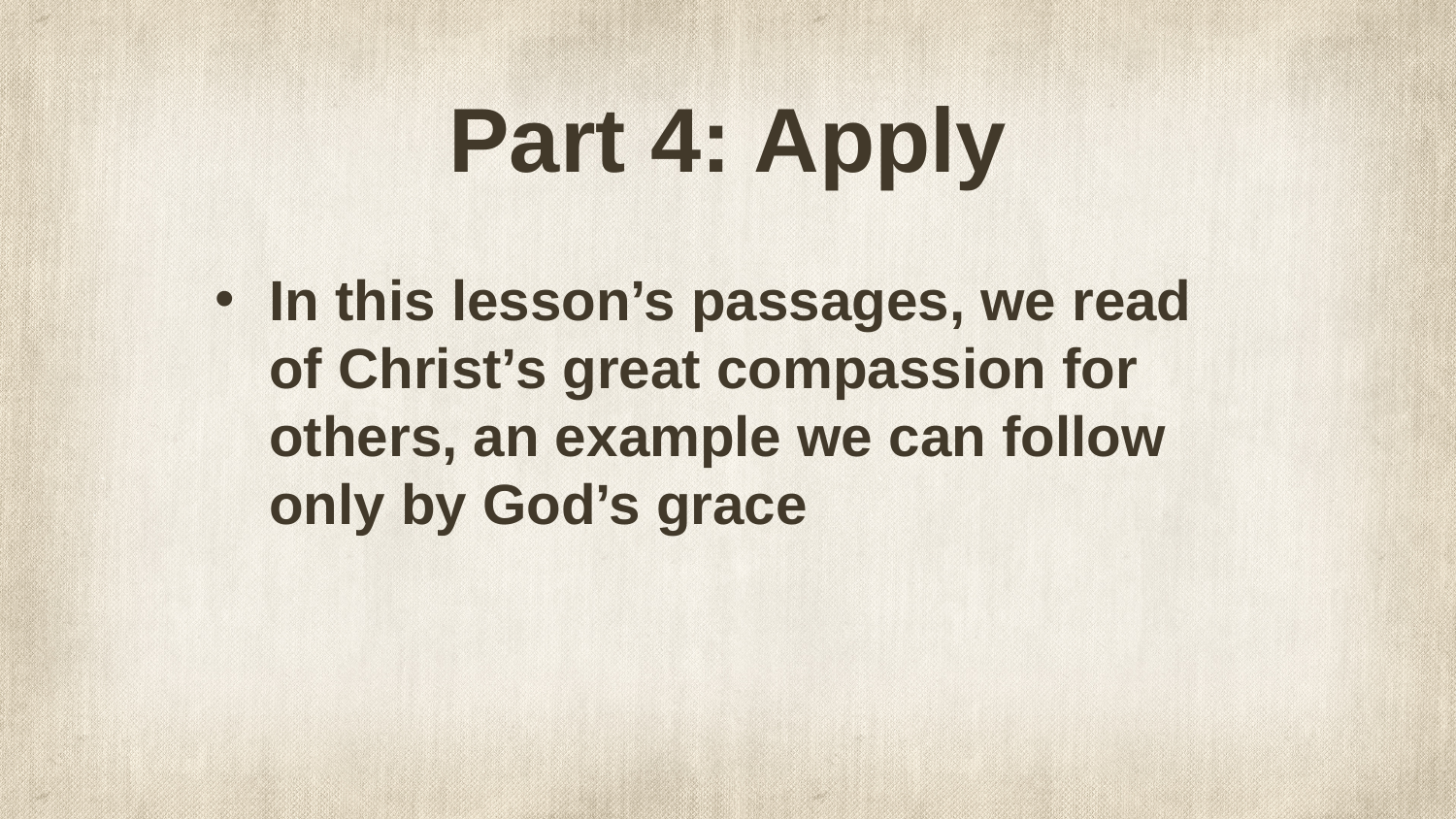

# Part 4: Apply
In this lesson’s passages, we read of Christ’s great compassion for others, an example we can follow only by God’s grace